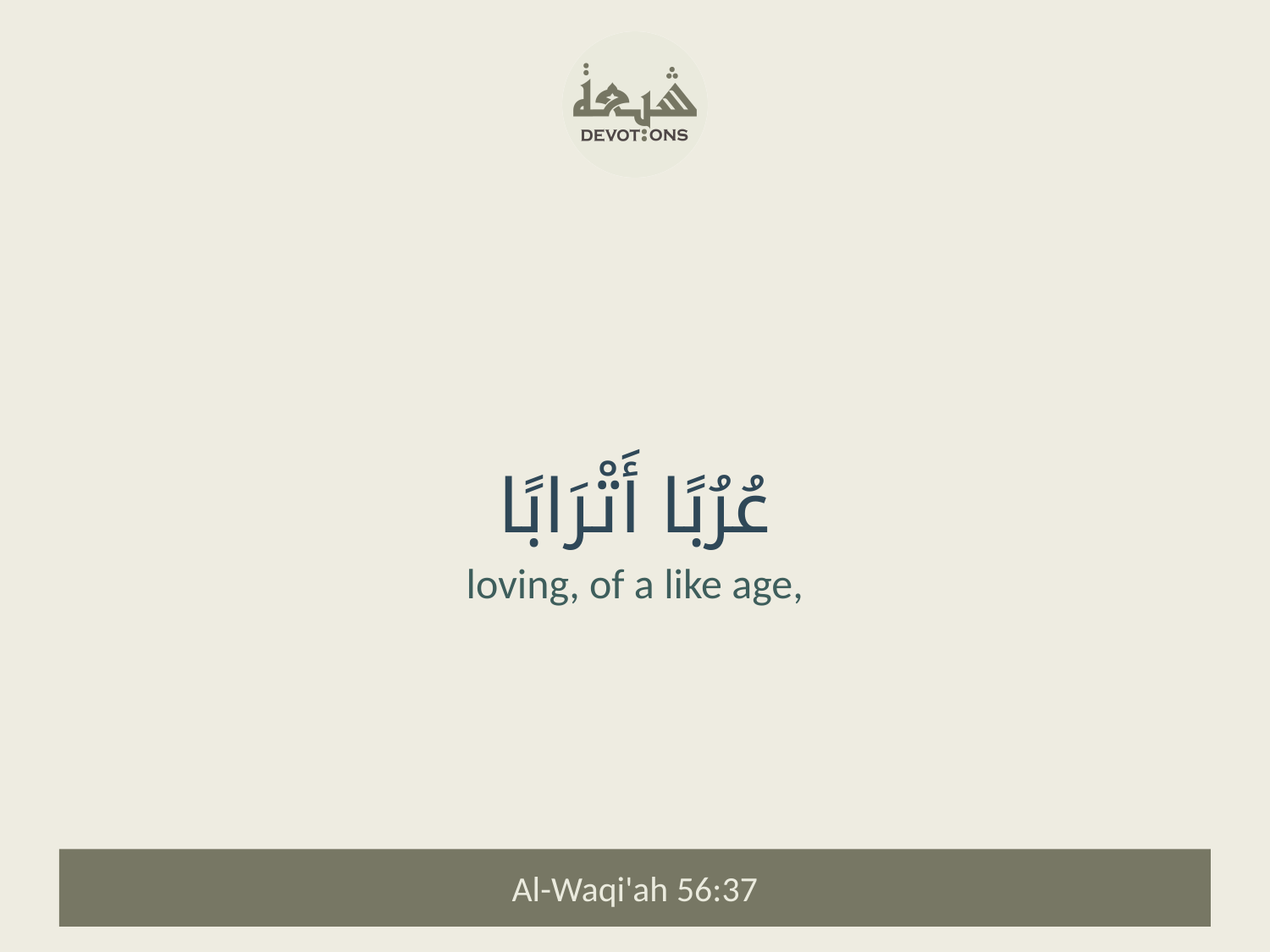

عُرُبًا أَتْرَابًا
loving, of a like age,
Al-Waqi'ah 56:37